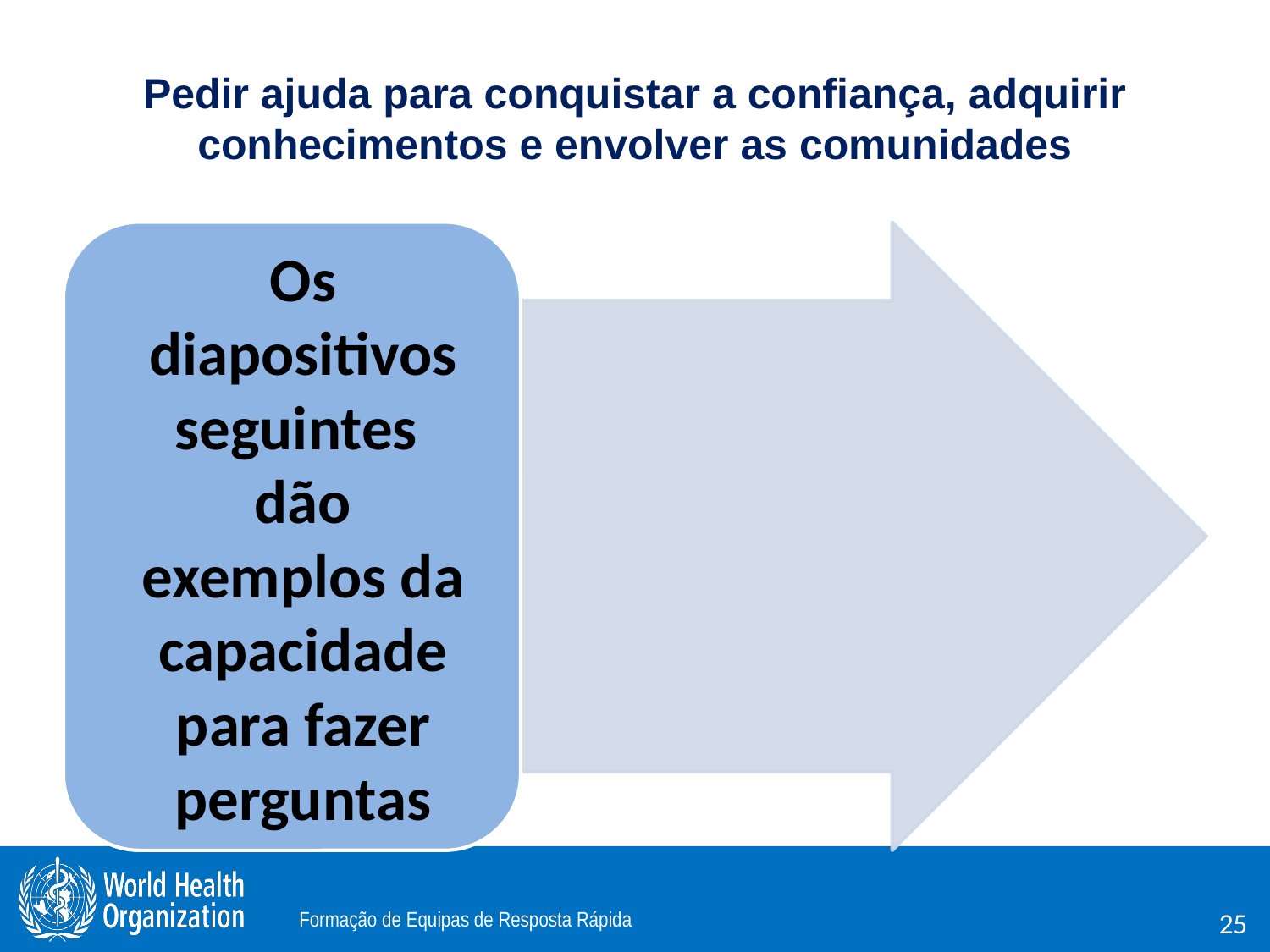

# Pedir ajuda para conquistar a confiança, adquirir conhecimentos e envolver as comunidades

Os diapositivos seguintes  dão exemplos da capacidade para fazer perguntas